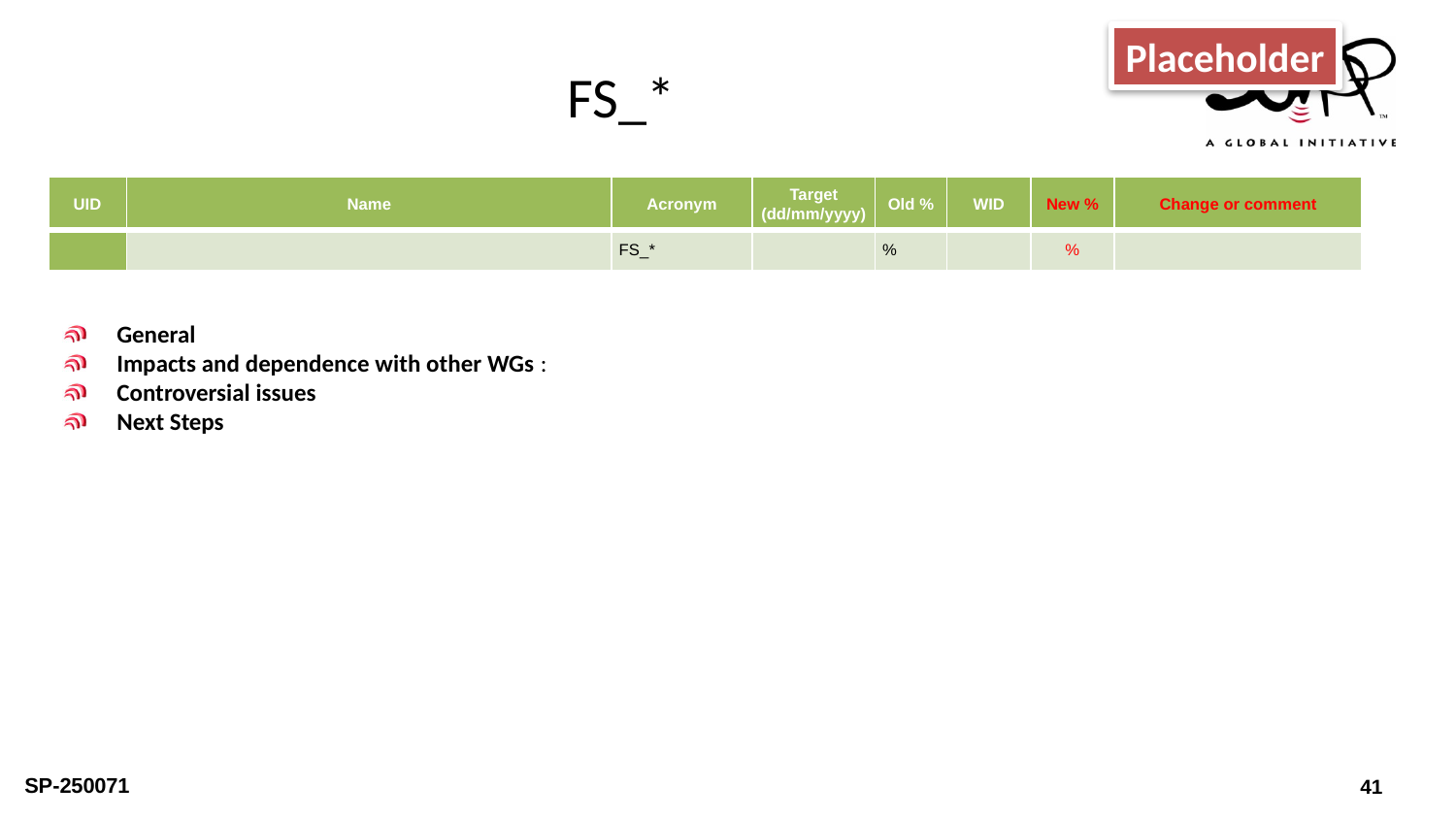

Placeholder
# FS_*
| UID | Name | Acronym | Target (dd/mm/yyyy) | Old % | WID | New % | Change or comment |
| --- | --- | --- | --- | --- | --- | --- | --- |
|  |  | FS\_\* |  | % |  | % |  |
General
Impacts and dependence with other WGs :
Controversial issues
Next Steps